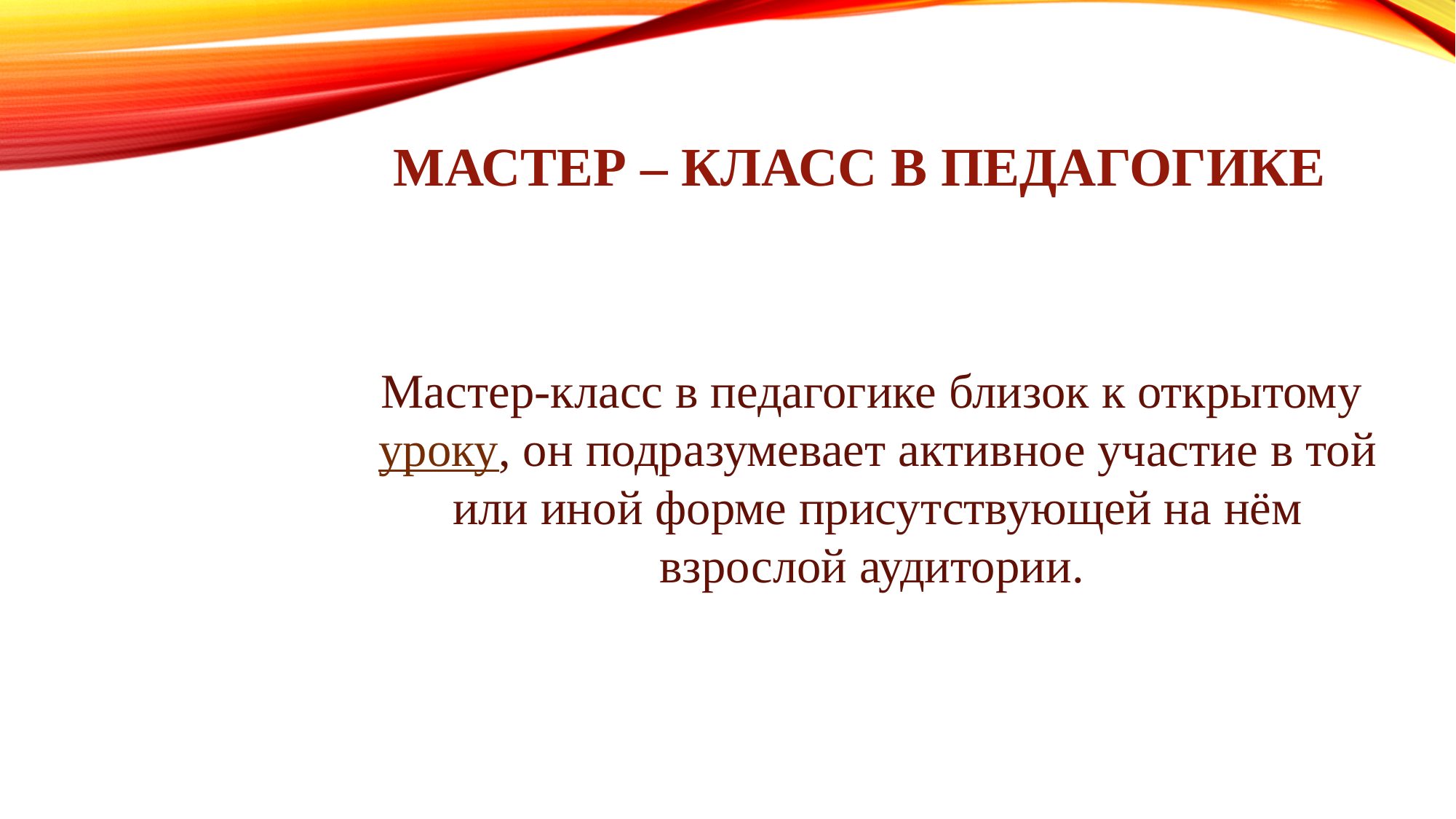

# Мастер – класс в педагогике
Мастер-класс в педагогике близок к открытому уроку, он подразумевает активное участие в той или иной форме присутствующей на нём взрослой аудитории.